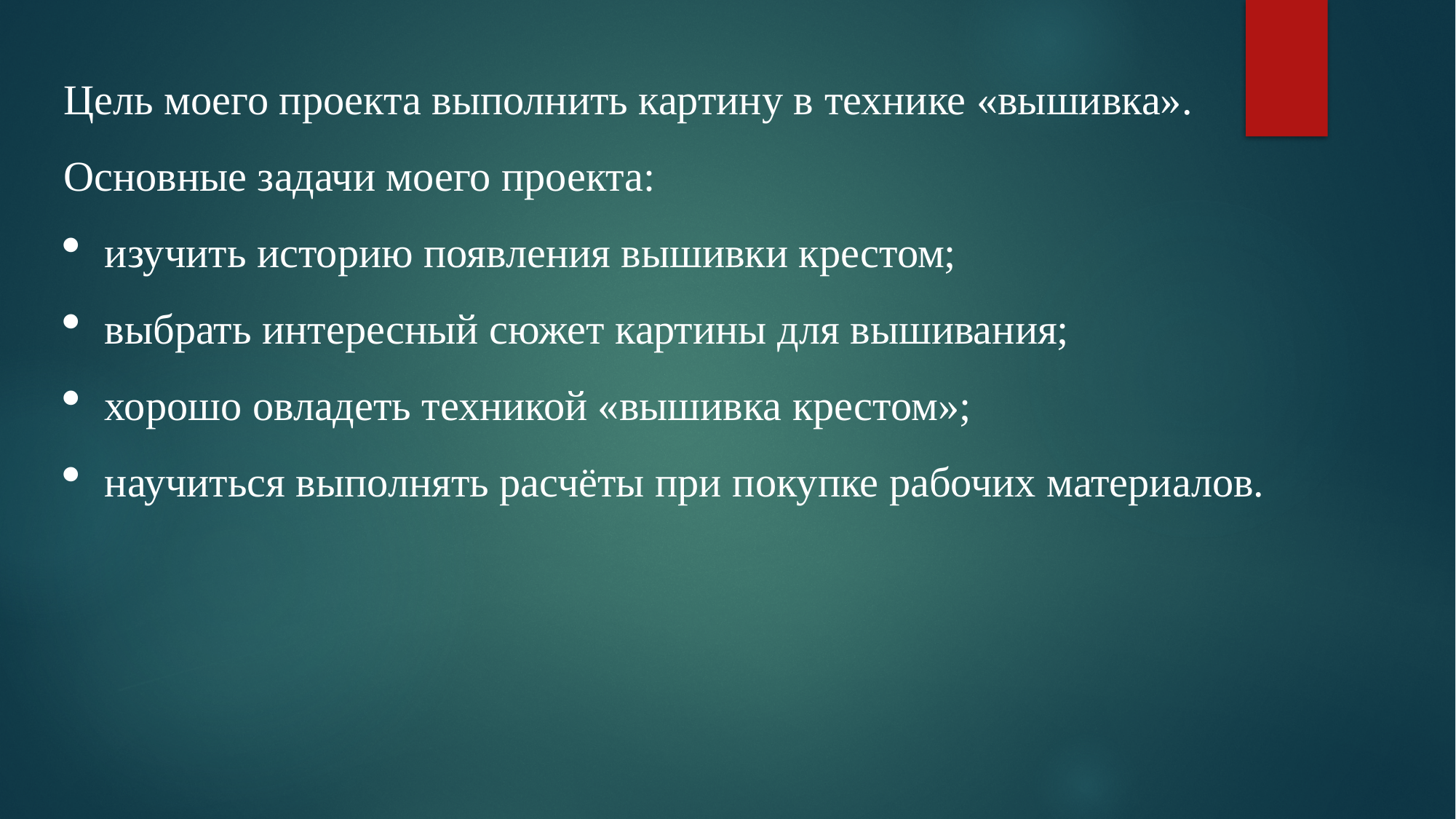

Цель моего проекта выполнить картину в технике «вышивка».
Основные задачи моего проекта:
изучить историю появления вышивки крестом;
выбрать интересный сюжет картины для вышивания;
хорошо овладеть техникой «вышивка крестом»;
научиться выполнять расчёты при покупке рабочих материалов.